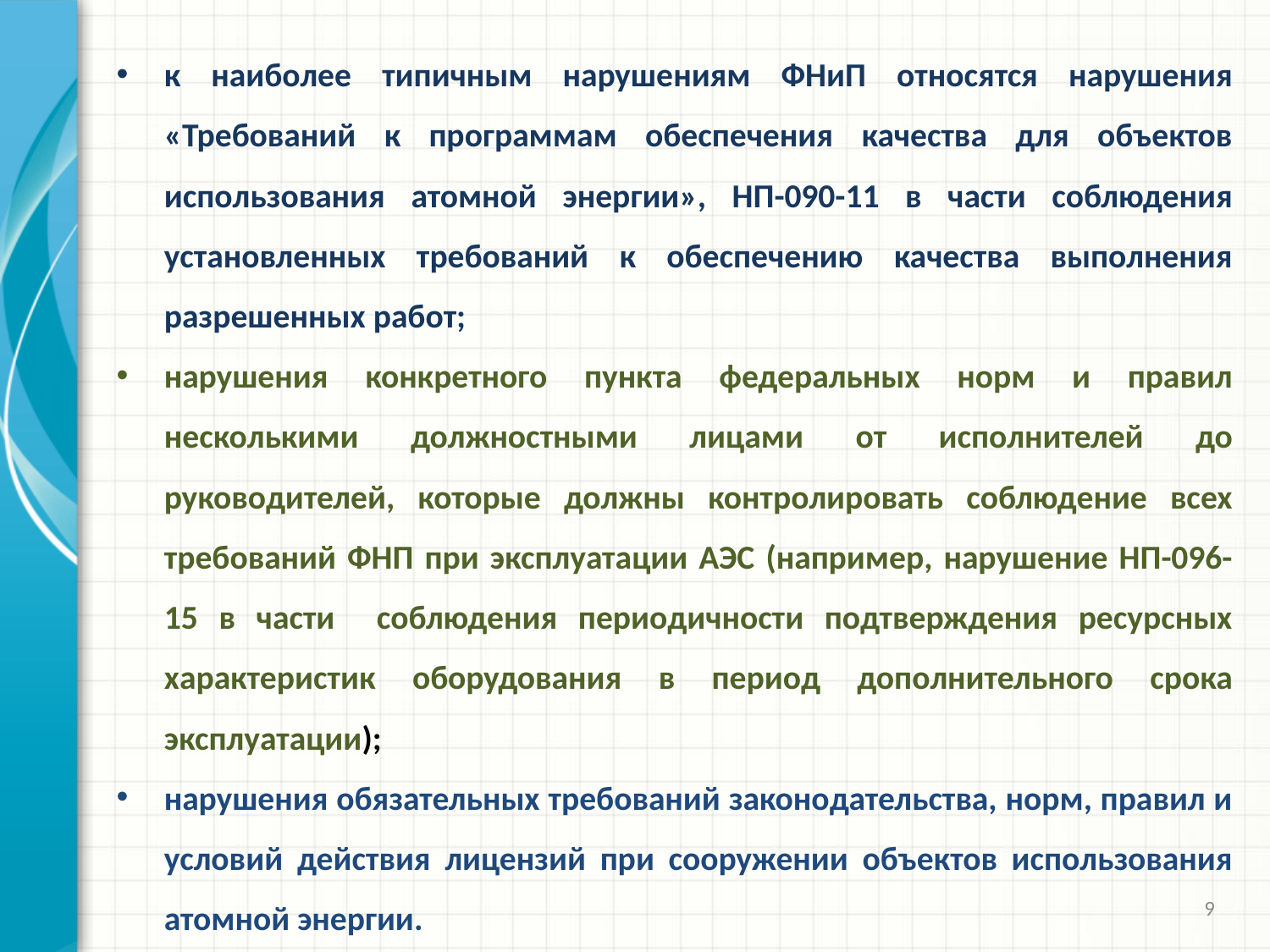

к наиболее типичным нарушениям ФНиП относятся нарушения «Требований к программам обеспечения качества для объектов использования атомной энергии», НП-090-11 в части соблюдения установленных требований к обеспечению качества выполнения разрешенных работ;
нарушения конкретного пункта федеральных норм и правил несколькими должностными лицами от исполнителей до руководителей, которые должны контролировать соблюдение всех требований ФНП при эксплуатации АЭС (например, нарушение НП-096-15 в части  соблюдения периодичности подтверждения ресурсных характеристик оборудования в период дополнительного срока эксплуатации);
нарушения обязательных требований законодательства, норм, правил и условий действия лицензий при сооружении объектов использования атомной энергии.
9